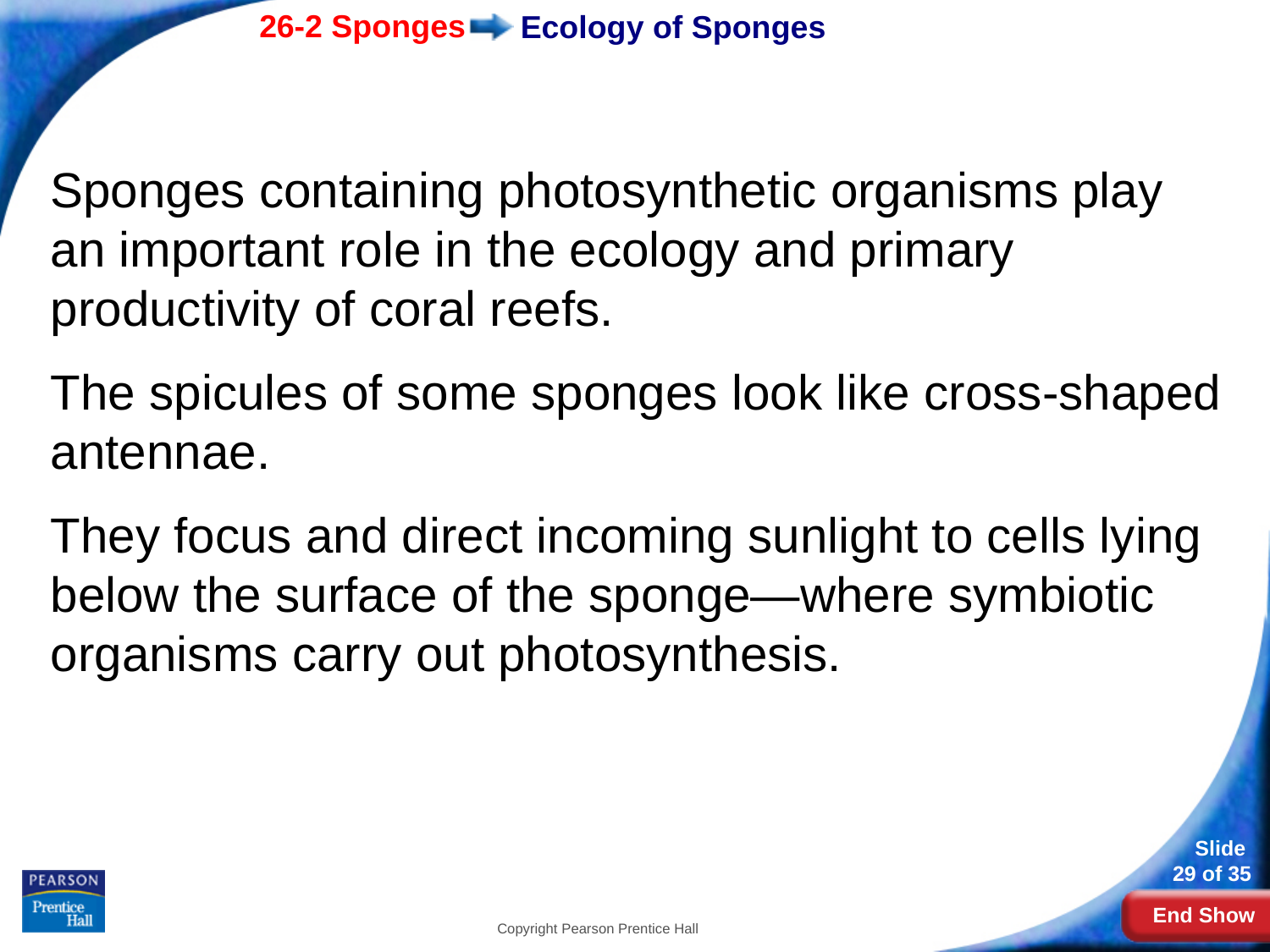

# Ecology of Sponges
Sponges containing photosynthetic organisms play an important role in the ecology and primary productivity of coral reefs.
The spicules of some sponges look like cross-shaped antennae.
They focus and direct incoming sunlight to cells lying below the surface of the sponge—where symbiotic organisms carry out photosynthesis.
Copyright Pearson Prentice Hall